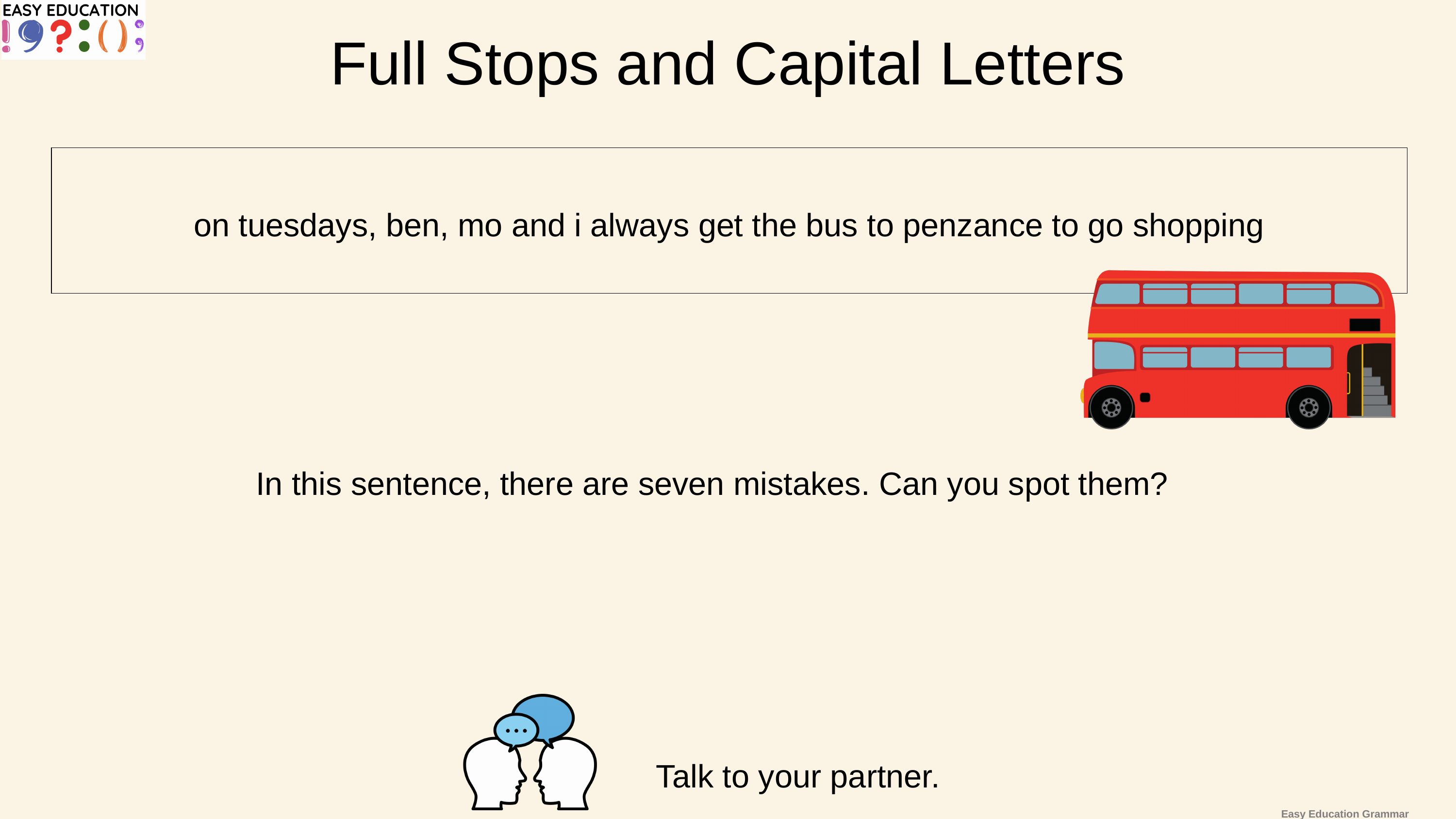

Full Stops and Capital Letters

on tuesdays, ben, mo and i always get the bus to penzance to go shopping

In this sentence, there are seven mistakes. Can you spot them?

Talk to your partner.